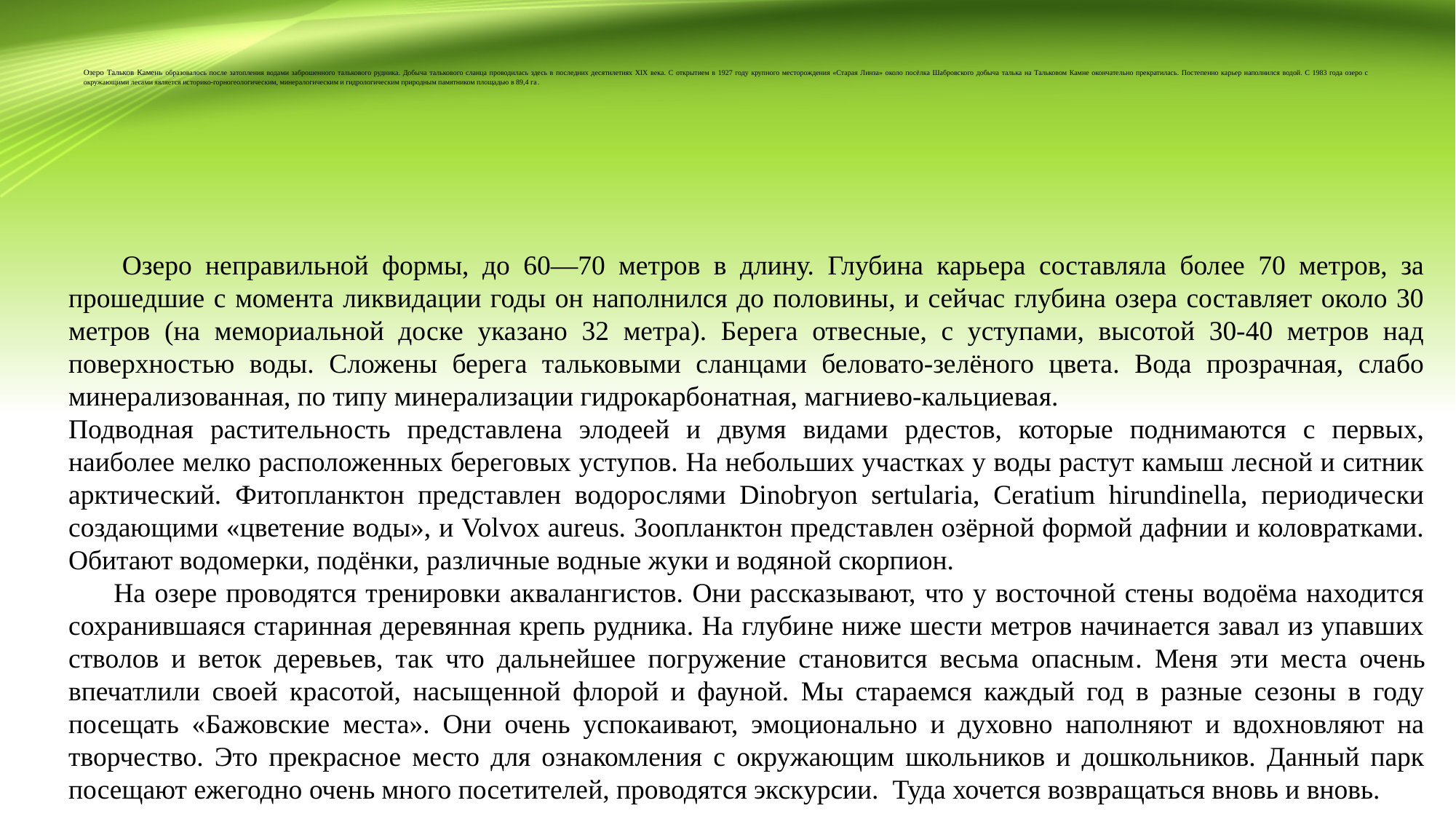

# Озеро Тальков Камень образовалось после затопления водами заброшенного талькового рудника. Добыча талькового сланца проводилась здесь в последних десятилетиях XIX века. С открытием в 1927 году крупного месторождения «Старая Линза» около посёлка Шабровского добыча талька на Тальковом Камне окончательно прекратилась. Постепенно карьер наполнился водой. С 1983 года озеро с окружающими лесами является историко-горногеологическим, минералогическим и гидрологическим природным памятником площадью в 89,4 га.
    Озеро неправильной формы, до 60—70 метров в длину. Глубина карьера составляла более 70 метров, за прошедшие с момента ликвидации годы он наполнился до половины, и сейчас глубина озера составляет около 30 метров (на мемориальной доске указано 32 метра). Берега отвесные, с уступами, высотой 30-40 метров над поверхностью воды. Сложены берега тальковыми сланцами беловато-зелёного цвета. Вода прозрачная, слабо минерализованная, по типу минерализации гидрокарбонатная, магниево-кальциевая.
Подводная растительность представлена элодеей и двумя видами рдестов, которые поднимаются с первых, наиболее мелко расположенных береговых уступов. На небольших участках у воды растут камыш лесной и ситник арктический. Фитопланктон представлен водорослями Dinobryon sertularia, Ceratium hirundinella, периодически создающими «цветение воды», и Volvox aureus. Зоопланктон представлен озёрной формой дафнии и коловратками. Обитают водомерки, подёнки, различные водные жуки и водяной скорпион.
     На озере проводятся тренировки аквалангистов. Они рассказывают, что у восточной стены водоёма находится сохранившаяся старинная деревянная крепь рудника. На глубине ниже шести метров начинается завал из упавших стволов и веток деревьев, так что дальнейшее погружение становится весьма опасным. Меня эти места очень впечатлили своей красотой, насыщенной флорой и фауной. Мы стараемся каждый год в разные сезоны в году посещать «Бажовские места». Они очень успокаивают, эмоционально и духовно наполняют и вдохновляют на творчество. Это прекрасное место для ознакомления с окружающим школьников и дошкольников. Данный парк посещают ежегодно очень много посетителей, проводятся экскурсии.  Туда хочется возвращаться вновь и вновь.